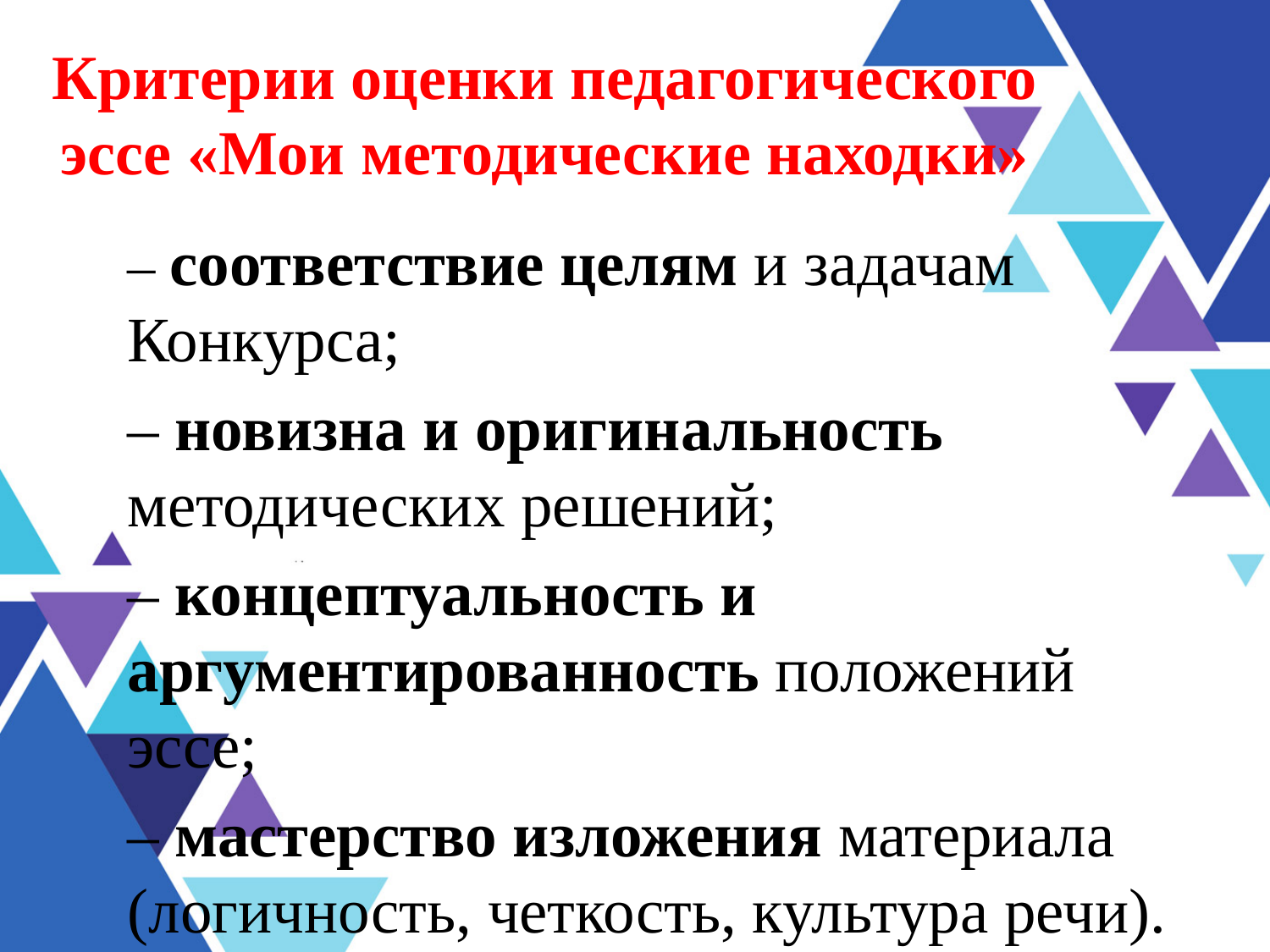

Критерии оценки педагогического эссе «Мои методические находки»
– соответствие целям и задачам Конкурса;
– новизна и оригинальность методических решений;
– концептуальность и аргументированность положений эссе;
– мастерство изложения материала (логичность, четкость, культура речи).